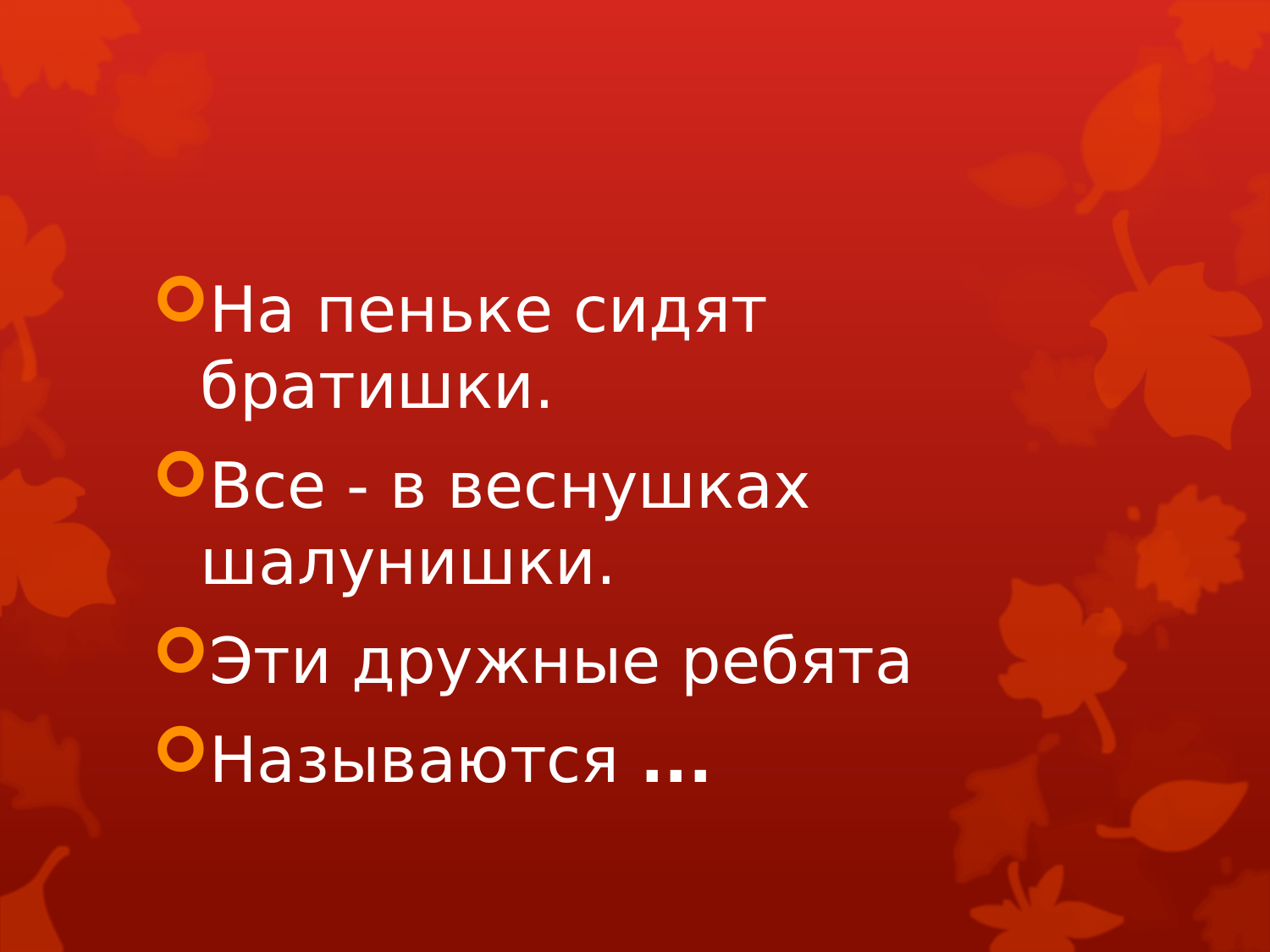

#
На пеньке сидят братишки.
Все - в веснушках шалунишки.
Эти дружные ребята
Называются ...